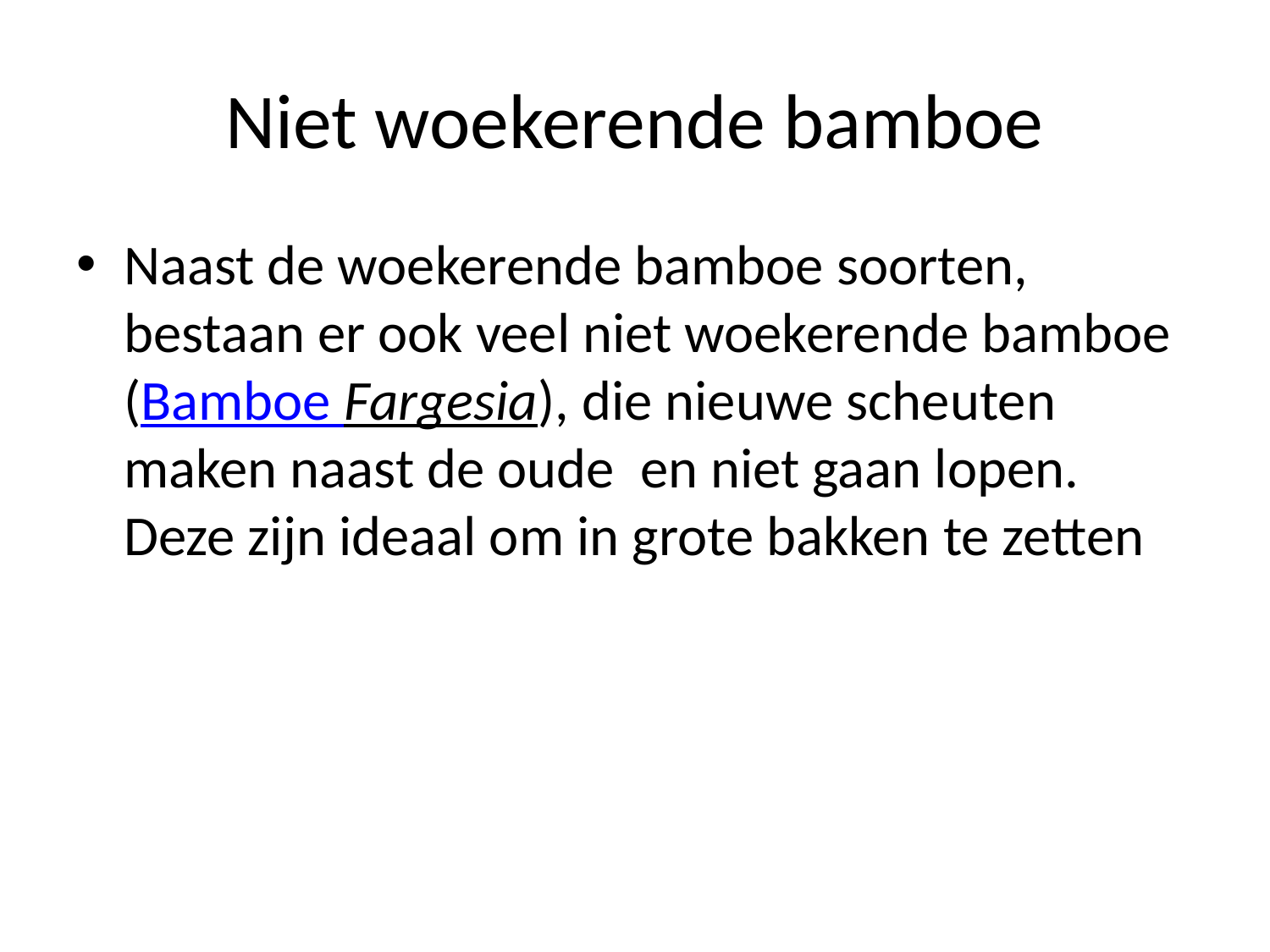

# Niet woekerende bamboe
Naast de woekerende bamboe soorten, bestaan er ook veel niet woekerende bamboe (Bamboe Fargesia), die nieuwe scheuten maken naast de oude  en niet gaan lopen. Deze zijn ideaal om in grote bakken te zetten